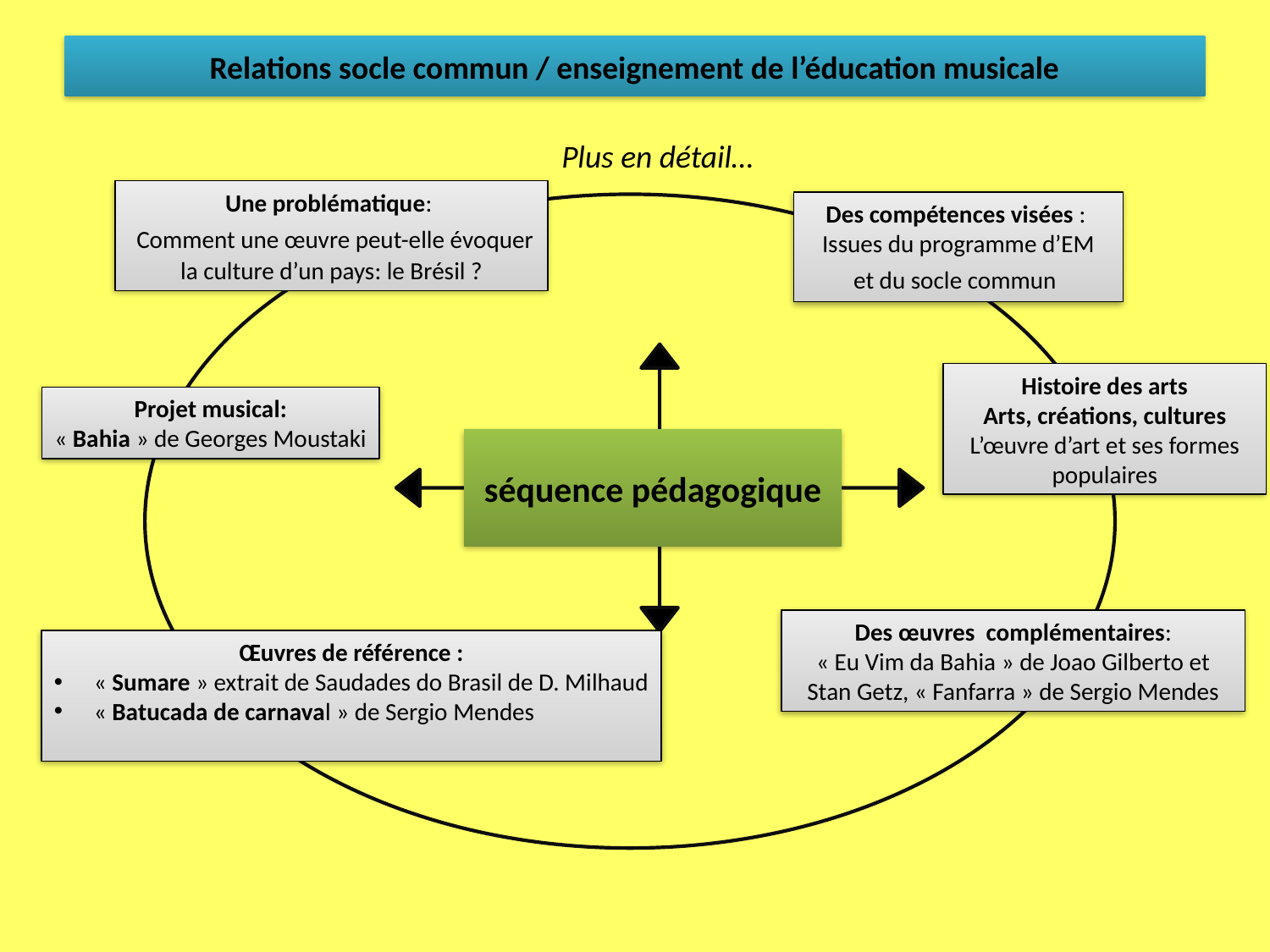

Relations socle commun / enseignement de l’éducation musicale
Plus en détail…
Une problématique:
 Comment une œuvre peut-elle évoquer la culture d’un pays: le Brésil ?
Des compétences visées :
Issues du programme d’EM
et du socle commun

Histoire des arts
Arts, créations, cultures
L’œuvre d’art et ses formes populaires
Projet musical:
« Bahia » de Georges Moustaki
séquence pédagogique
Des œuvres  complémentaires:
« Eu Vim da Bahia » de Joao Gilberto et Stan Getz, « Fanfarra » de Sergio Mendes
Œuvres de référence :
« Sumare » extrait de Saudades do Brasil de D. Milhaud
« Batucada de carnaval » de Sergio Mendes